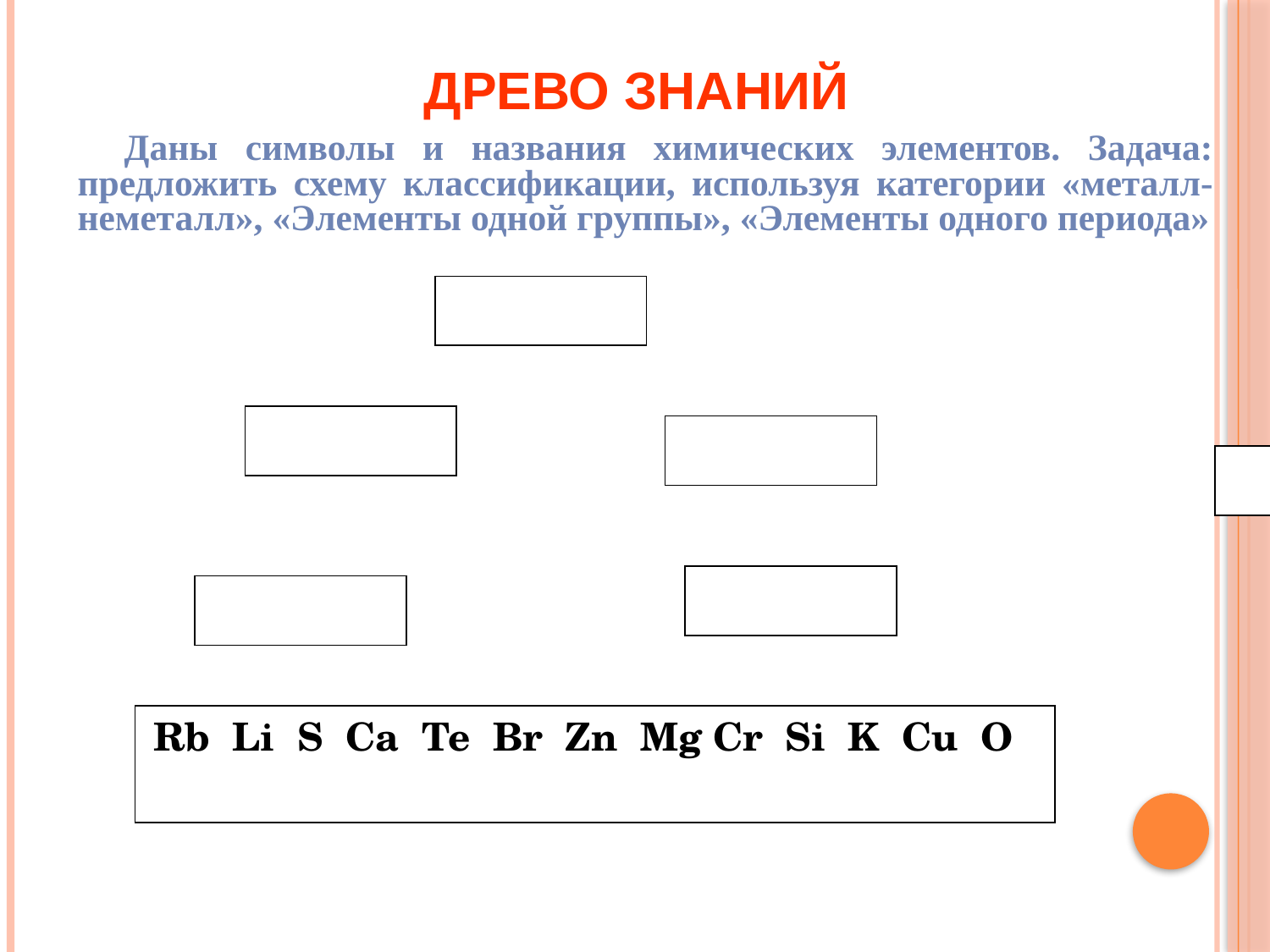

# Древо знаний
Даны символы и названия химических элементов. Задача: предложить схему классификации, используя категории «металл-неметалл», «Элементы одной группы», «Элементы одного периода»

Rb  Li  S  Ca  Te  Br  Zn  Mg Cr  Si  K  Cu  O